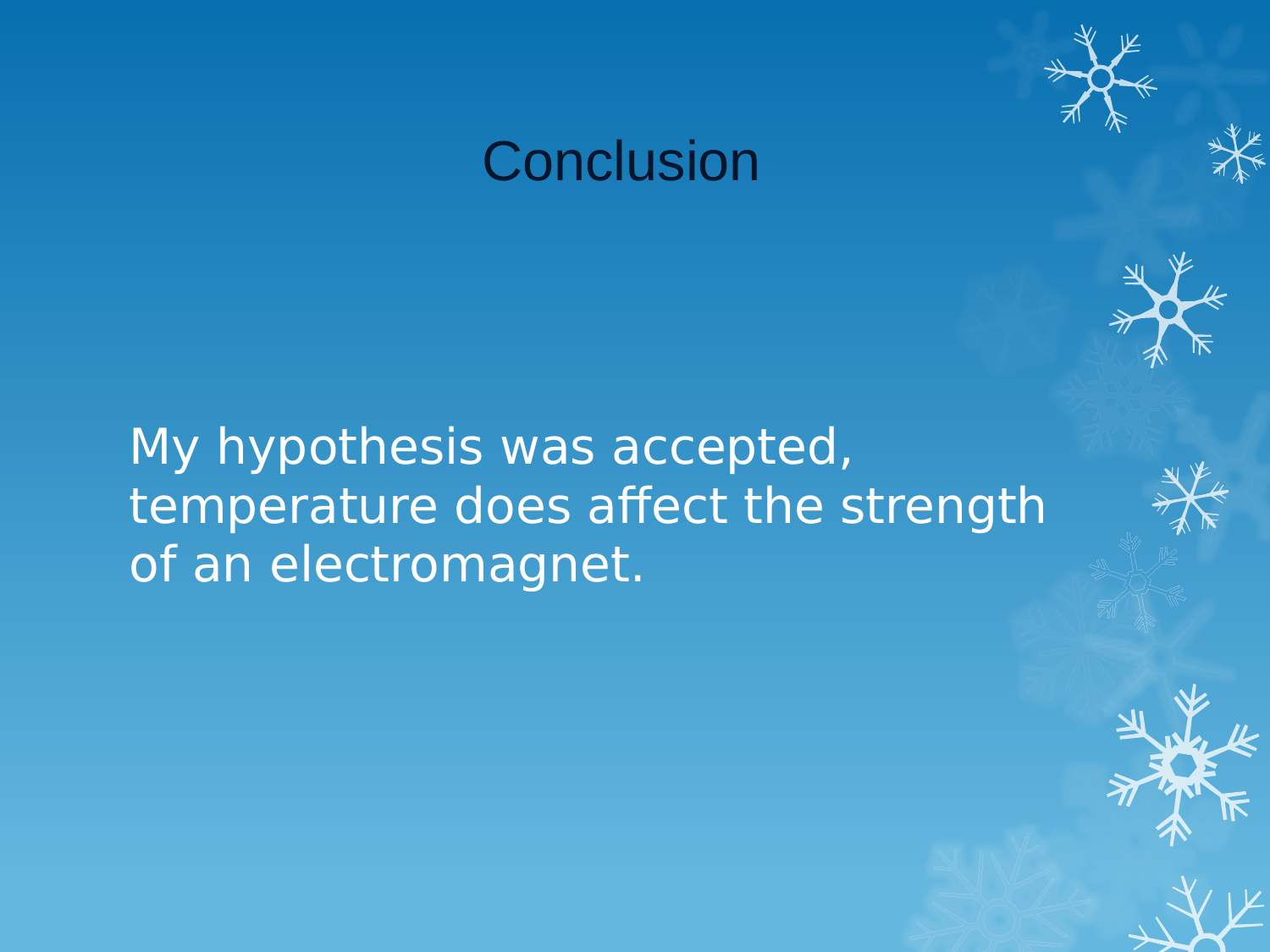

# Conclusion
My hypothesis was accepted, temperature does affect the strength of an electromagnet.